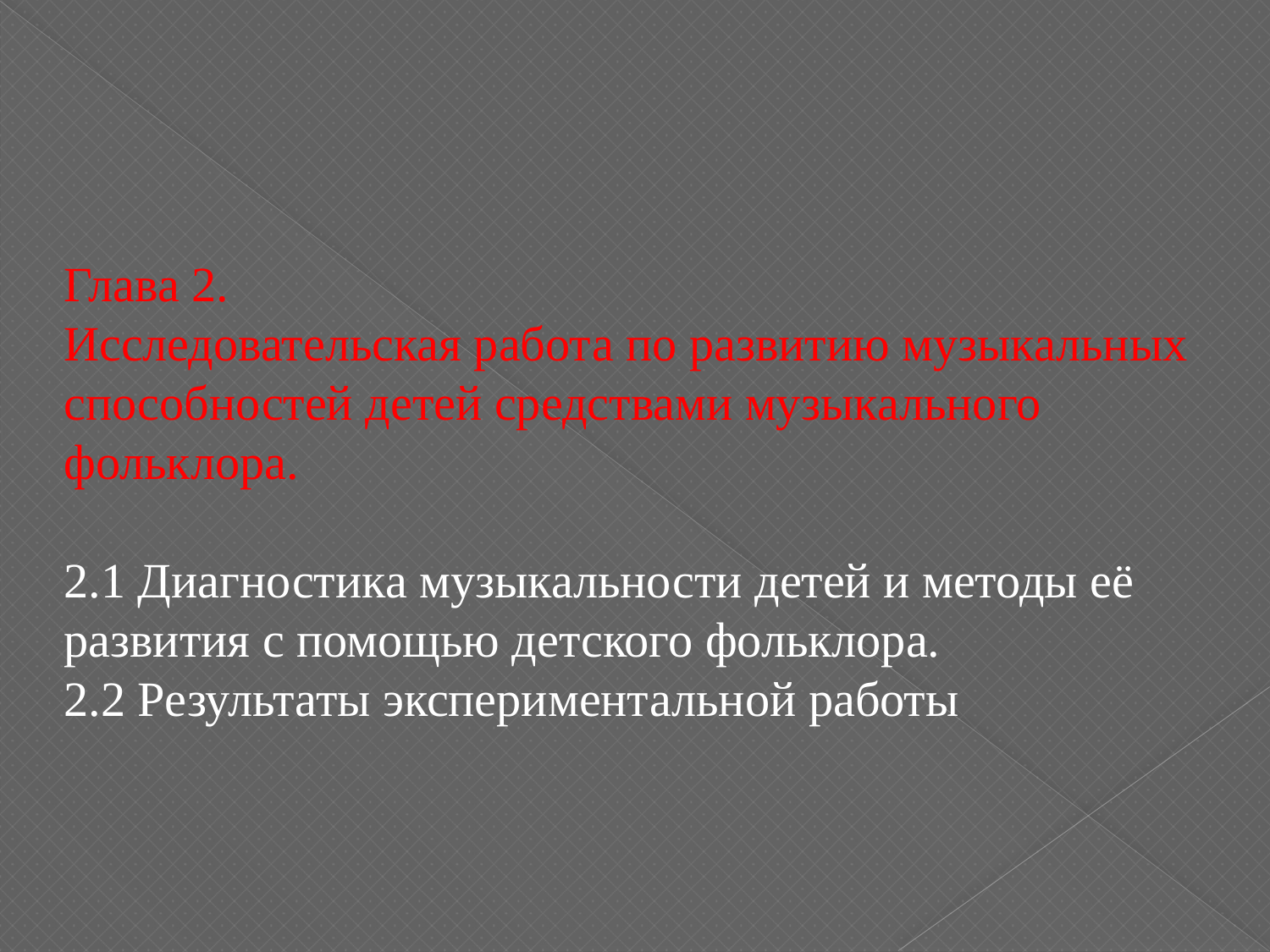

Глава 2.
Исследовательская работа по развитию музыкальных
способностей детей средствами музыкального
фольклора.

2.1 Диагностика музыкальности детей и методы её
развития с помощью детского фольклора.
2.2 Результаты экспериментальной работы